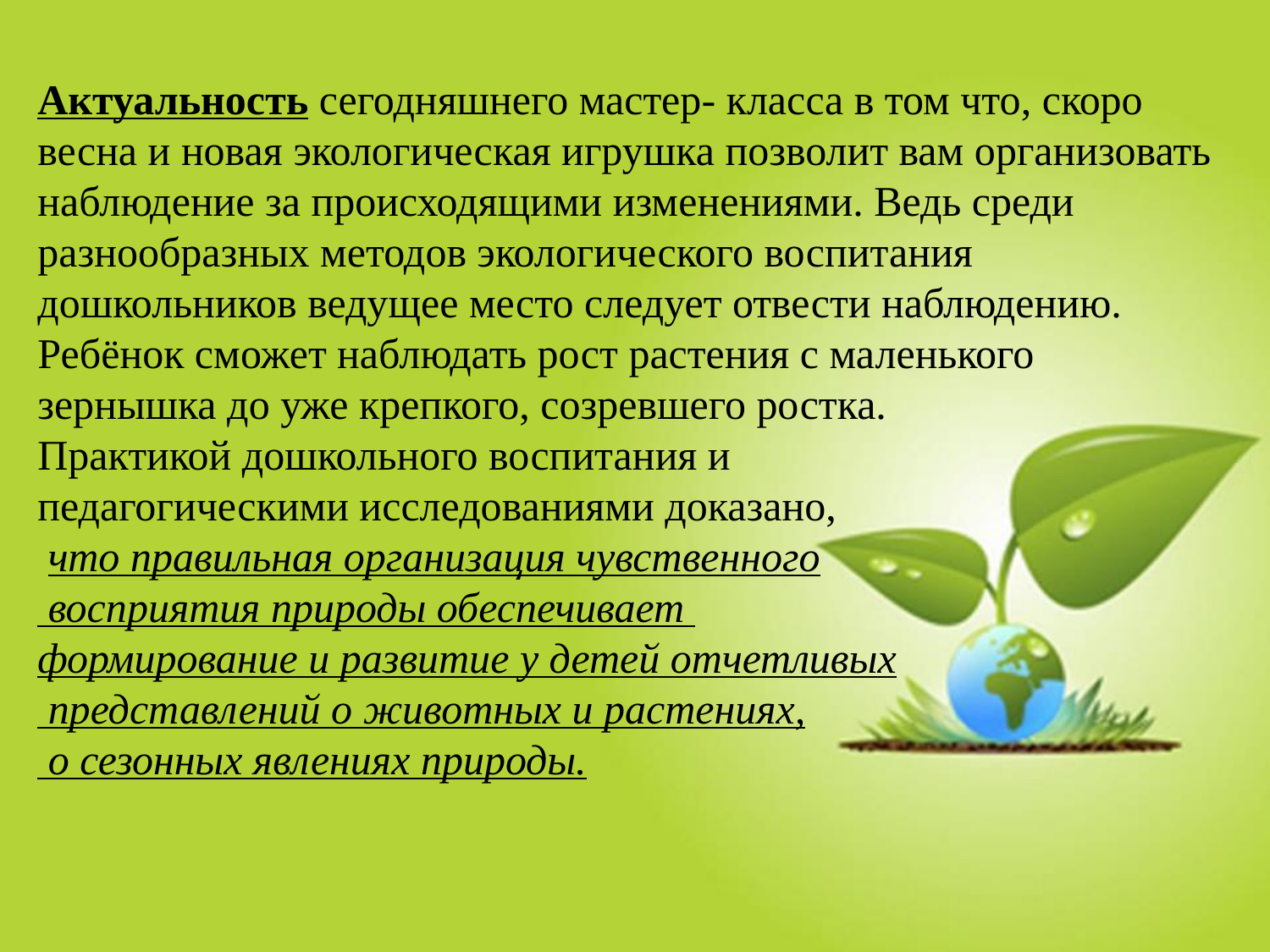

Актуальность сегодняшнего мастер- класса в том что, скоро весна и новая экологическая игрушка позволит вам организовать наблюдение за происходящими изменениями. Ведь среди разнообразных методов экологического воспитания дошкольников ведущее место следует отвести наблюдению. Ребёнок сможет наблюдать рост растения с маленького
зернышка до уже крепкого, созревшего ростка.
Практикой дошкольного воспитания и
педагогическими исследованиями доказано,
 что правильная организация чувственного
 восприятия природы обеспечивает
формирование и развитие у детей отчетливых
 представлений о животных и растениях,
 о сезонных явлениях природы.